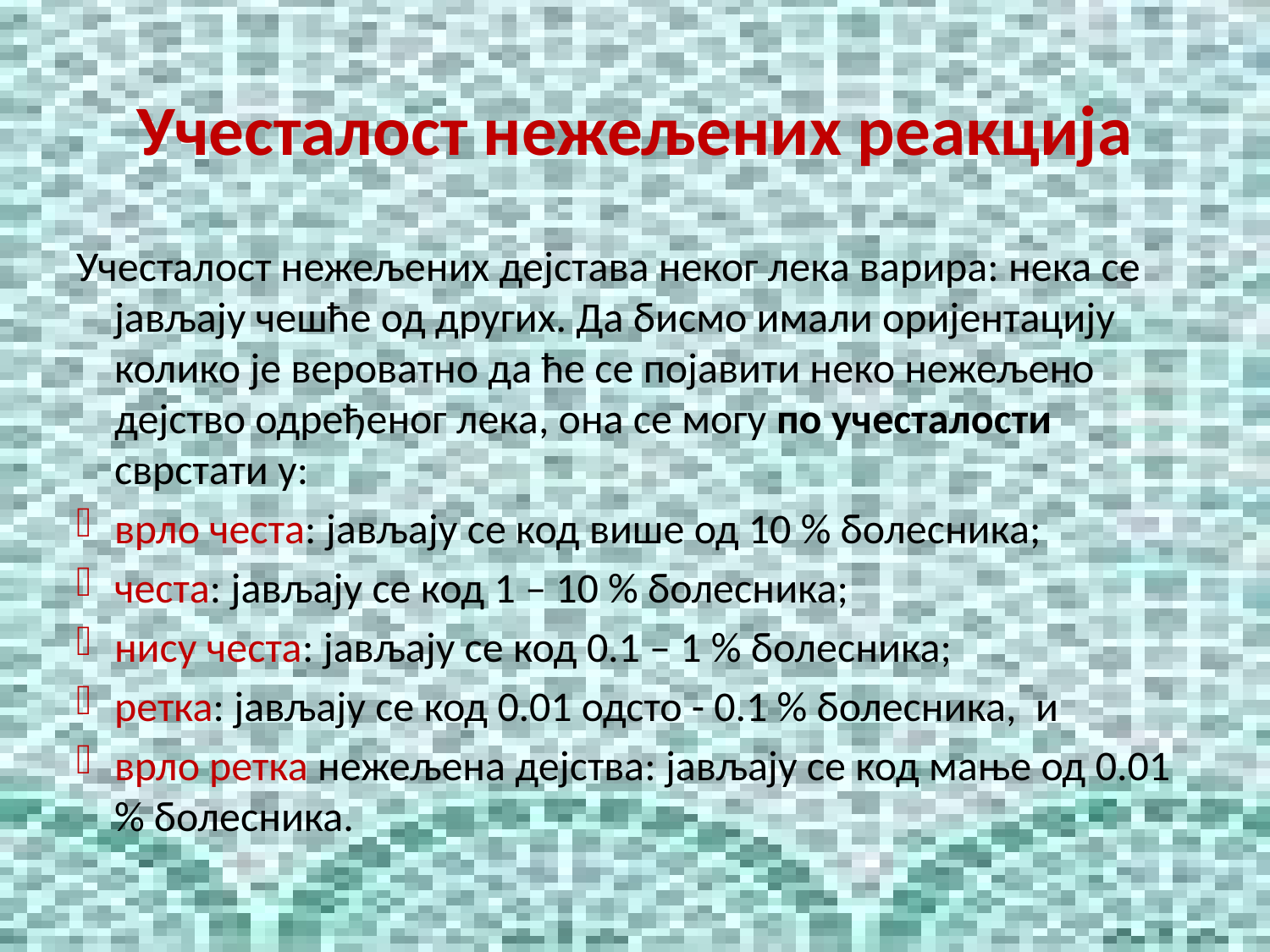

# Учесталост нежељених реакција
Учесталост нежељених дејстава неког лека варира: нека се јављају чешће од других. Да бисмо имали оријентацију колико је вероватно да ће се појавити неко нежељено дејство одређеног лека, она се могу по учесталости сврстати у:
врло честа: јављају се код више од 10 % болесника;
честа: јављају се код 1 – 10 % болесника;
нису честа: јављају се код 0.1 – 1 % болесника;
ретка: јављају се код 0.01 одсто - 0.1 % болесника,  и
врло ретка нежељена дејства: јављају се код мање од 0.01 % болесника.